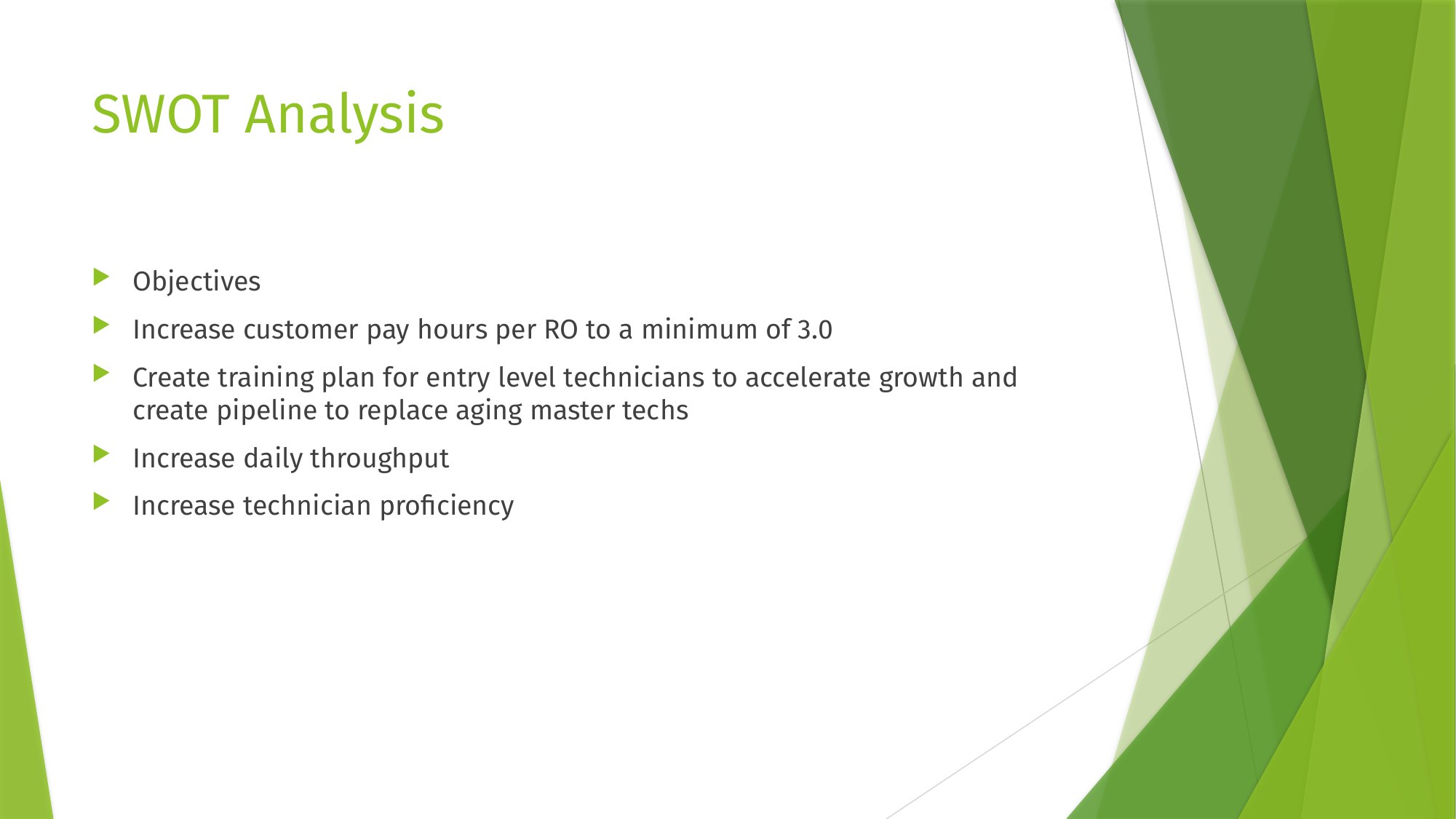

# SWOT Analysis
Objectives
Increase customer pay hours per RO to a minimum of 3.0
Create training plan for entry level technicians to accelerate growth and create pipeline to replace aging master techs
Increase daily throughput
Increase technician proficiency